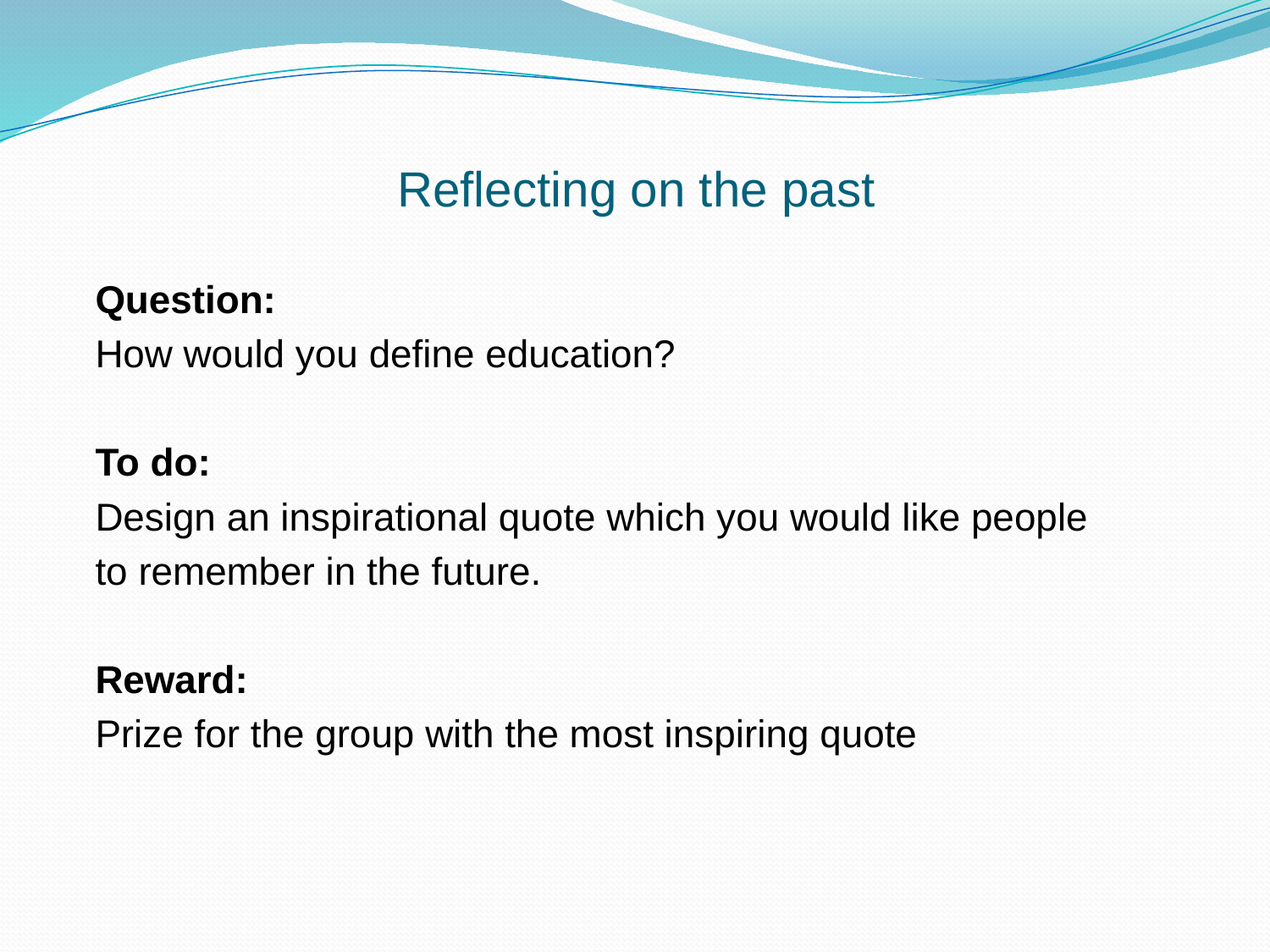

# Reflecting on the past
Question:
How would you define education?

To do:
Design an inspirational quote which you would like people
to remember in the future.

Reward:
Prize for the group with the most inspiring quote